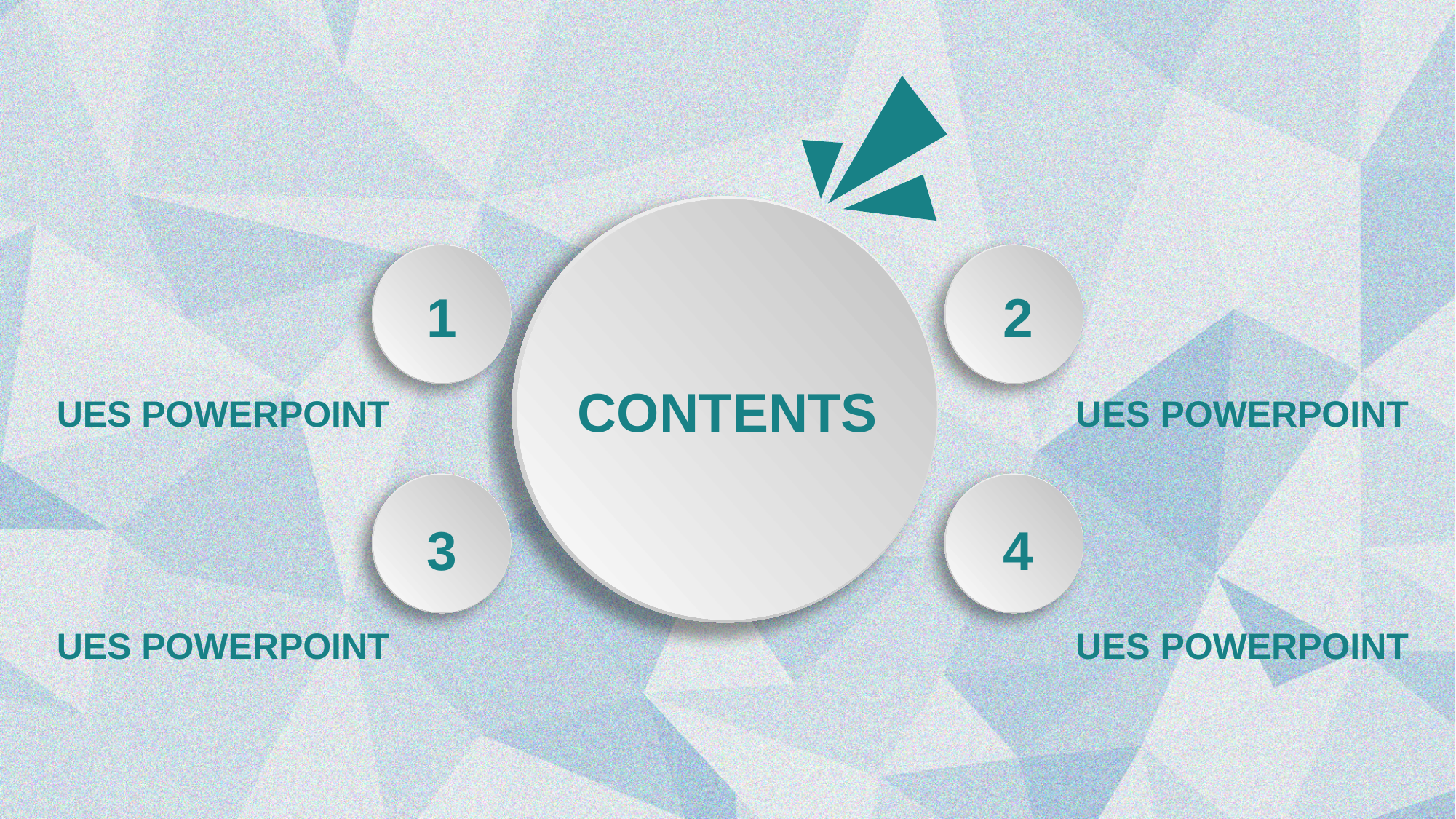

1
2
CONTENTS
UES POWERPOINT
UES POWERPOINT

3
4
UES POWERPOINT
UES POWERPOINT